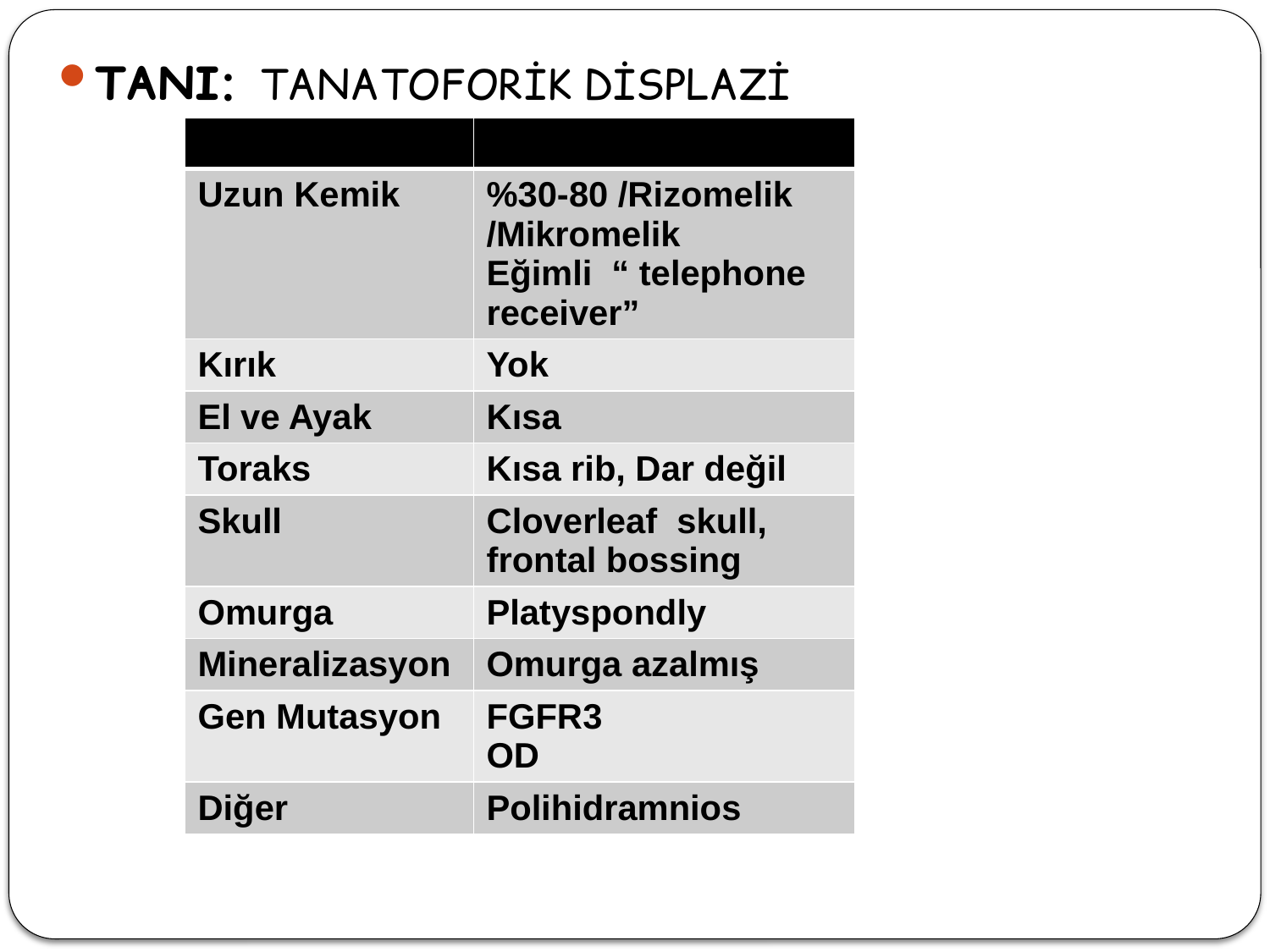

TANI: TANATOFORİK DİSPLAZİ
|  |  |
| --- | --- |
| Uzun Kemik | %30-80 /Rizomelik /Mikromelik Eğimli “ telephone receiver” |
| Kırık | Yok |
| El ve Ayak | Kısa |
| Toraks | Kısa rib, Dar değil |
| Skull | Cloverleaf skull, frontal bossing |
| Omurga | Platyspondly |
| Mineralizasyon | Omurga azalmış |
| Gen Mutasyon | FGFR3 OD |
| Diğer | Polihidramnios |